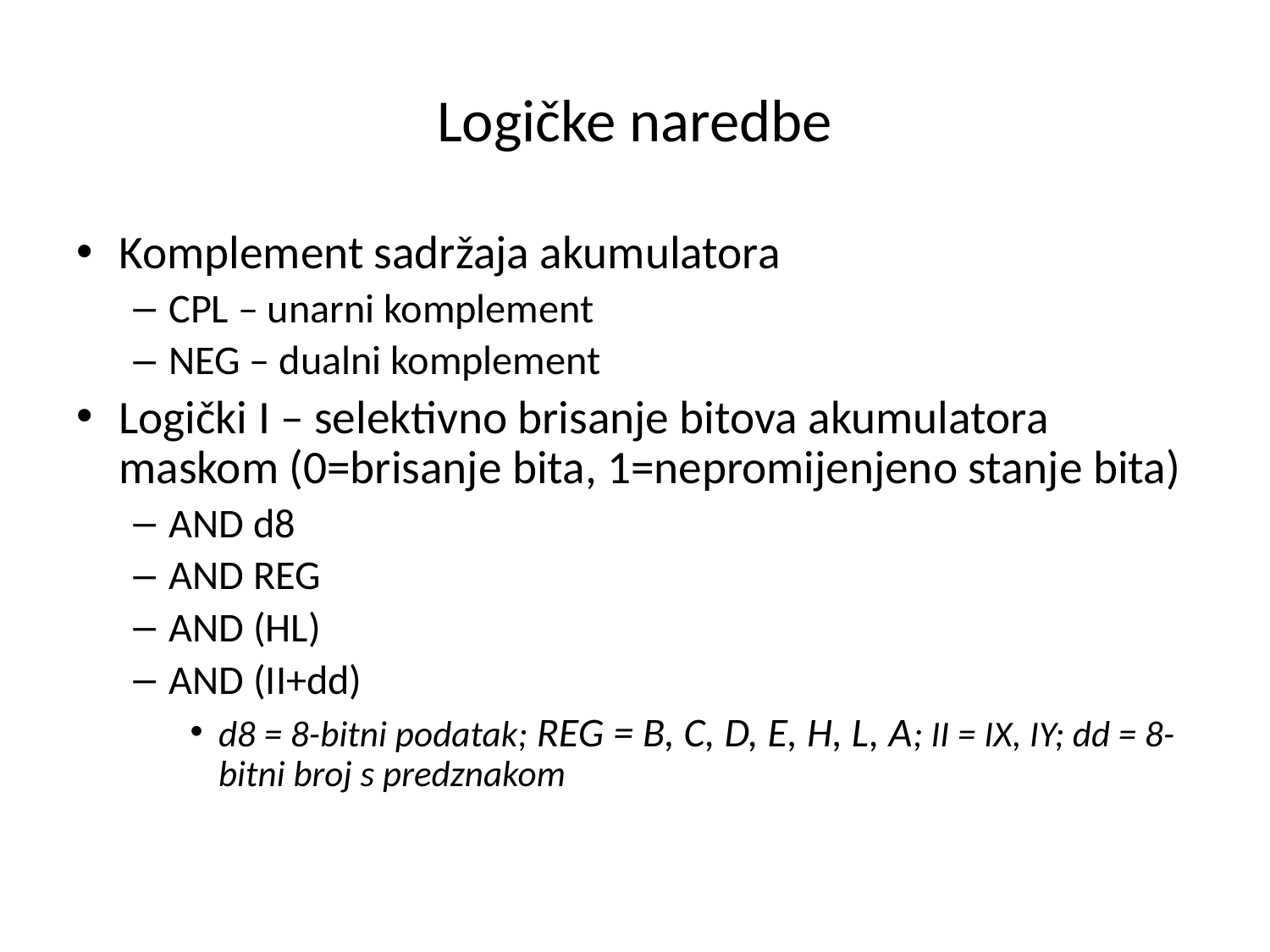

# Logičke naredbe
Komplement sadržaja akumulatora
CPL – unarni komplement
NEG – dualni komplement
Logički I – selektivno brisanje bitova akumulatora maskom (0=brisanje bita, 1=nepromijenjeno stanje bita)
AND d8
AND REG
AND (HL)
AND (II+dd)
d8 = 8-bitni podatak; REG = B, C, D, E, H, L, A; II = IX, IY; dd = 8-bitni broj s predznakom